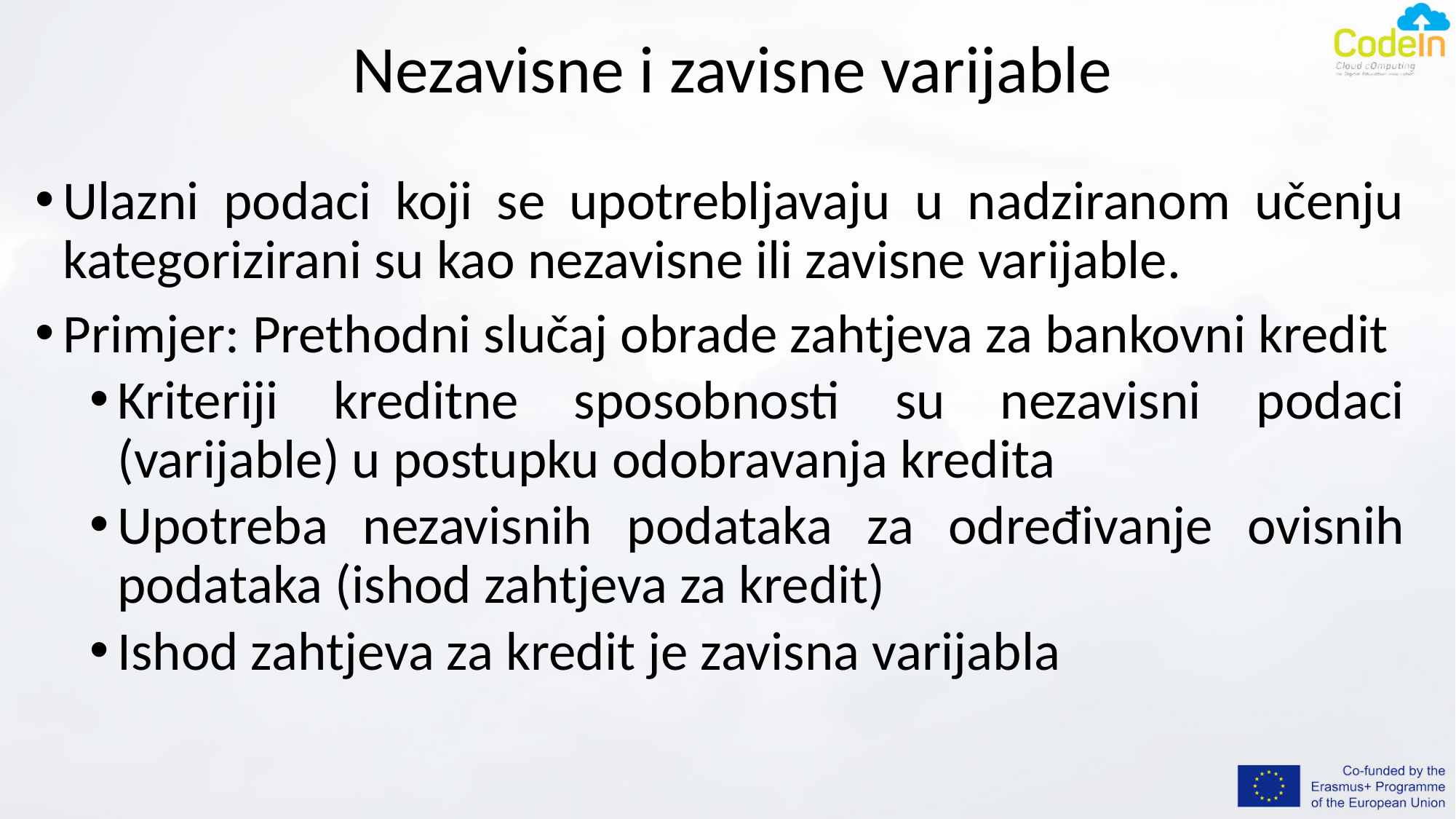

# Nezavisne i zavisne varijable
Ulazni podaci koji se upotrebljavaju u nadziranom učenju kategorizirani su kao nezavisne ili zavisne varijable.
Primjer: Prethodni slučaj obrade zahtjeva za bankovni kredit
Kriteriji kreditne sposobnosti su nezavisni podaci (varijable) u postupku odobravanja kredita
Upotreba nezavisnih podataka za određivanje ovisnih podataka (ishod zahtjeva za kredit)
Ishod zahtjeva za kredit je zavisna varijabla